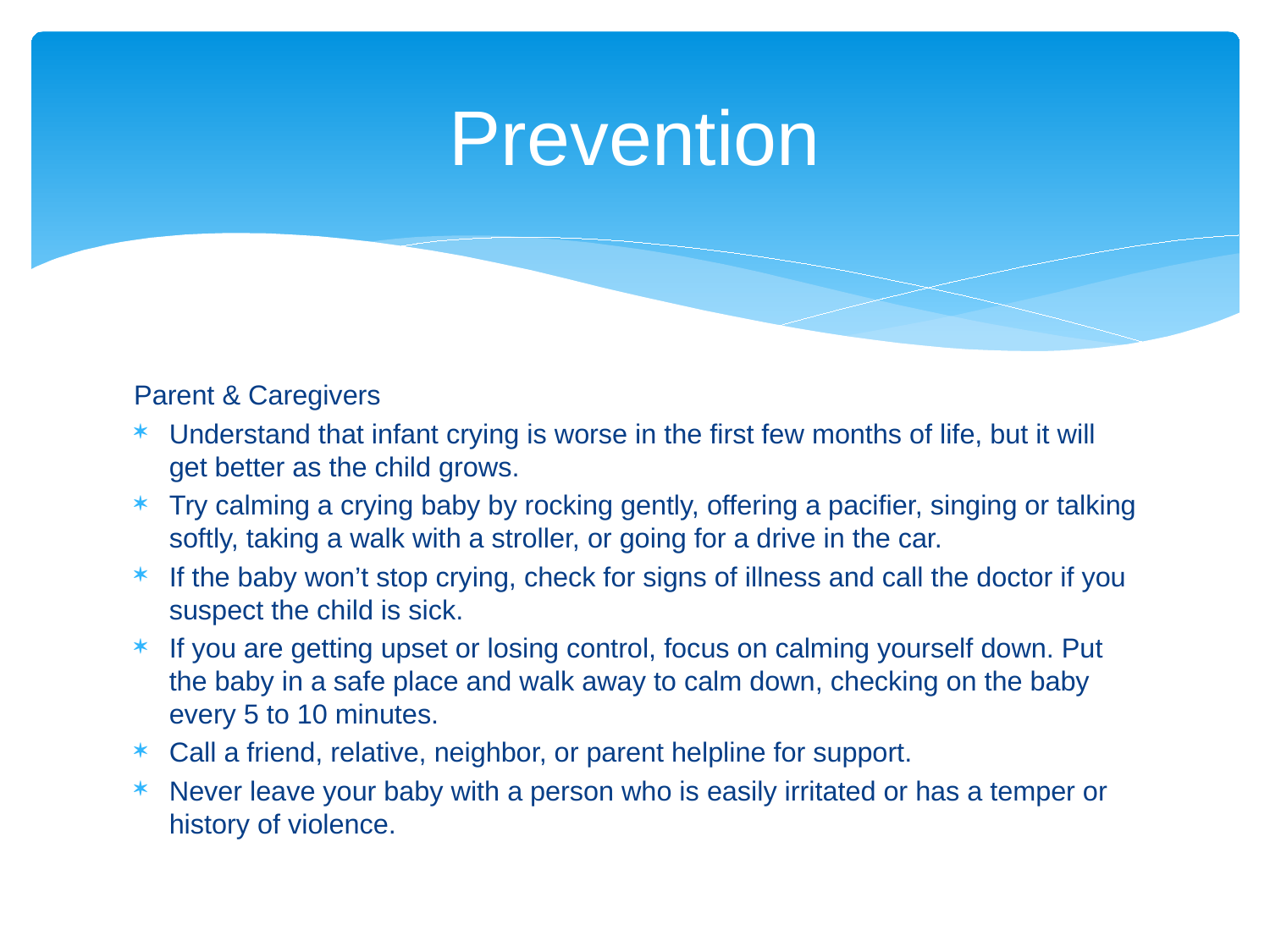

# Prevention
Parent & Caregivers
Understand that infant crying is worse in the first few months of life, but it will get better as the child grows.
Try calming a crying baby by rocking gently, offering a pacifier, singing or talking softly, taking a walk with a stroller, or going for a drive in the car.
If the baby won’t stop crying, check for signs of illness and call the doctor if you suspect the child is sick.
If you are getting upset or losing control, focus on calming yourself down. Put the baby in a safe place and walk away to calm down, checking on the baby every 5 to 10 minutes.
Call a friend, relative, neighbor, or parent helpline for support.
Never leave your baby with a person who is easily irritated or has a temper or history of violence.